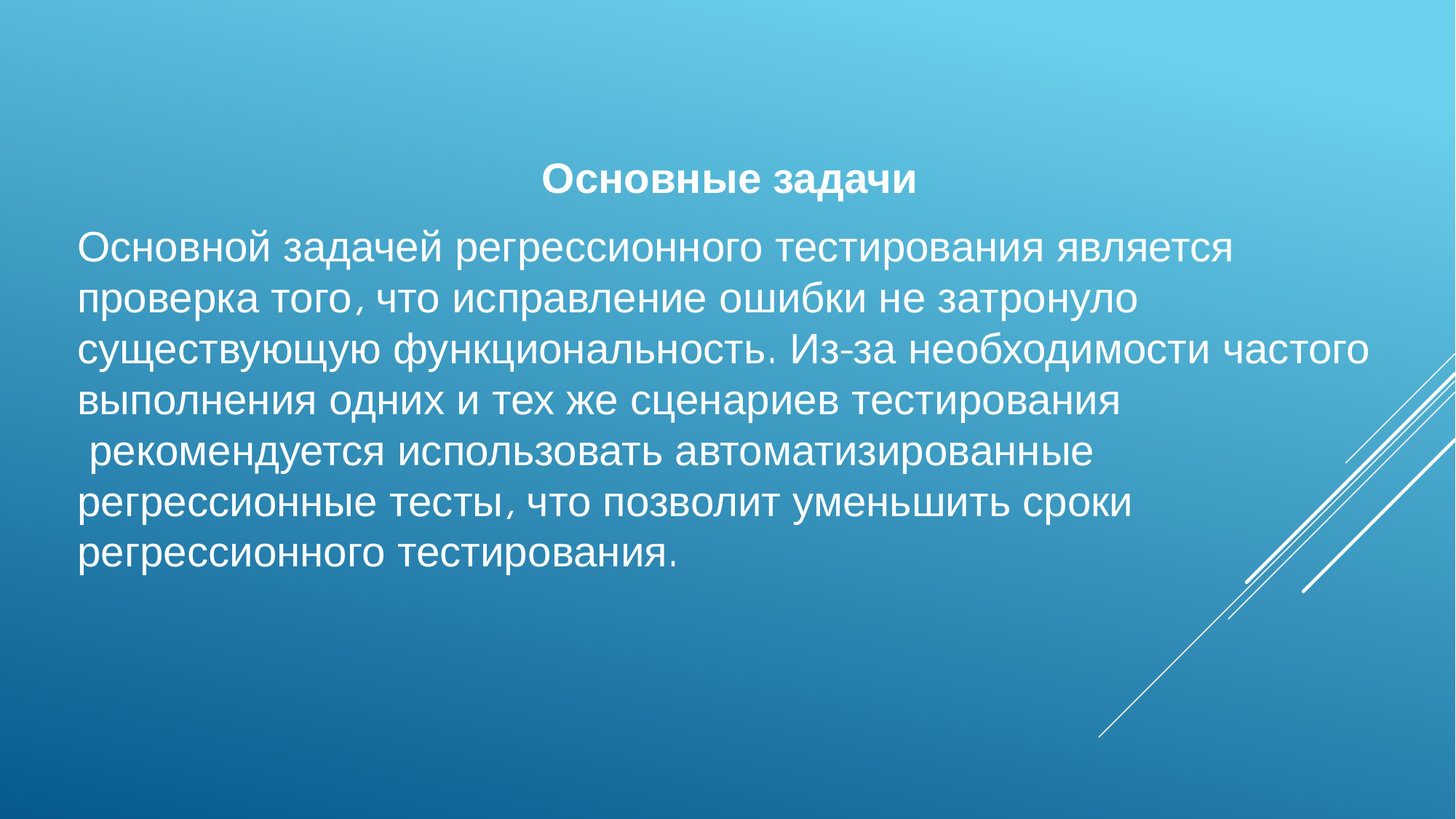

Основные задачи
Основной задачей регрессионного тестирования является проверка того, что исправление ошибки не затронуло существующую функциональность. Из-за необходимости частого выполнения одних и тех же сценариев тестирования  рекомендуется использовать автоматизированные регрессионные тесты, что позволит уменьшить сроки регрессионного тестирования.